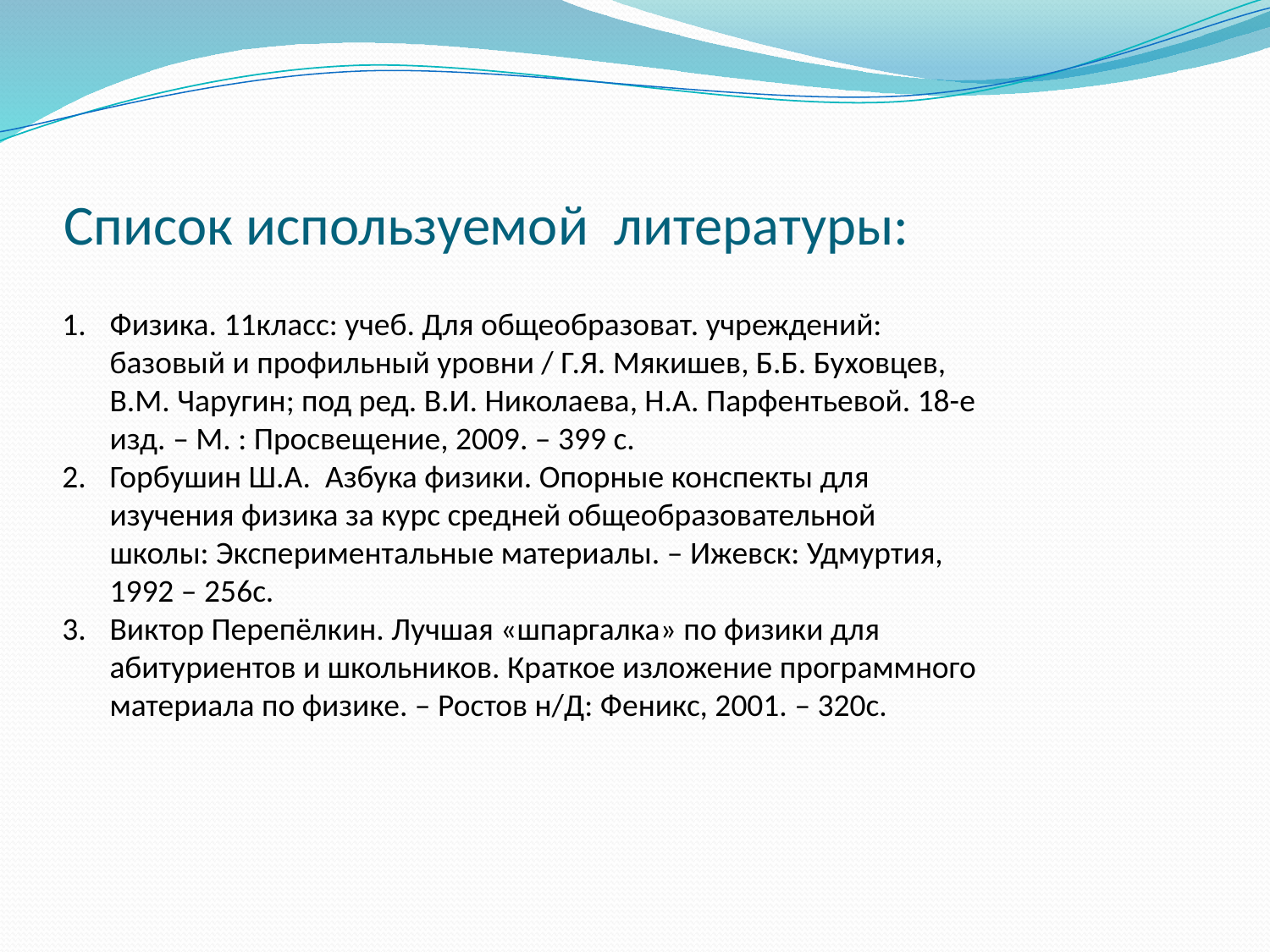

# Список используемой  литературы:
Физика. 11класс: учеб. Для общеобразоват. учреждений: базовый и профильный уровни / Г.Я. Мякишев, Б.Б. Буховцев, В.М. Чаругин; под ред. В.И. Николаева, Н.А. Парфентьевой. 18-е изд. – М. : Просвещение, 2009. – 399 с.
Горбушин Ш.А.  Азбука физики. Опорные конспекты для изучения физика за курс средней общеобразовательной школы: Экспериментальные материалы. – Ижевск: Удмуртия, 1992 – 256с.
Виктор Перепёлкин. Лучшая «шпаргалка» по физики для абитуриентов и школьников. Краткое изложение программного материала по физике. – Ростов н/Д: Феникс, 2001. – 320с.